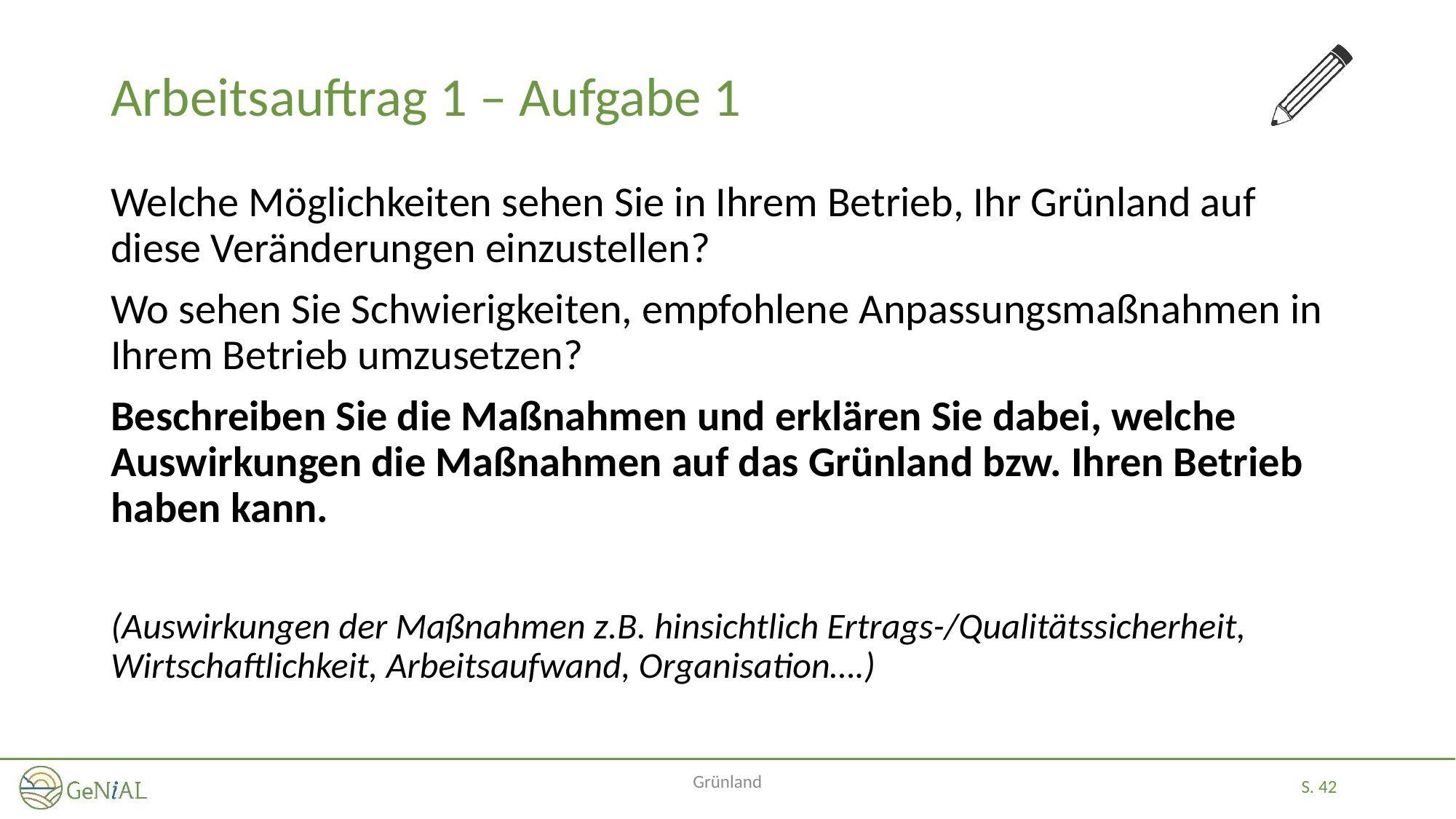

# Arbeitsauftrag 1 – Aufgabe 1
Welche Möglichkeiten sehen Sie in Ihrem Betrieb, Ihr Grünland auf diese Veränderungen einzustellen?
Wo sehen Sie Schwierigkeiten, empfohlene Anpassungsmaßnahmen in Ihrem Betrieb umzusetzen?
Beschreiben Sie die Maßnahmen und erklären Sie dabei, welche Auswirkungen die Maßnahmen auf das Grünland bzw. Ihren Betrieb haben kann.

(Auswirkungen der Maßnahmen z.B. hinsichtlich Ertrags-/Qualitätssicherheit, Wirtschaftlichkeit, Arbeitsaufwand, Organisation….)
Grünland